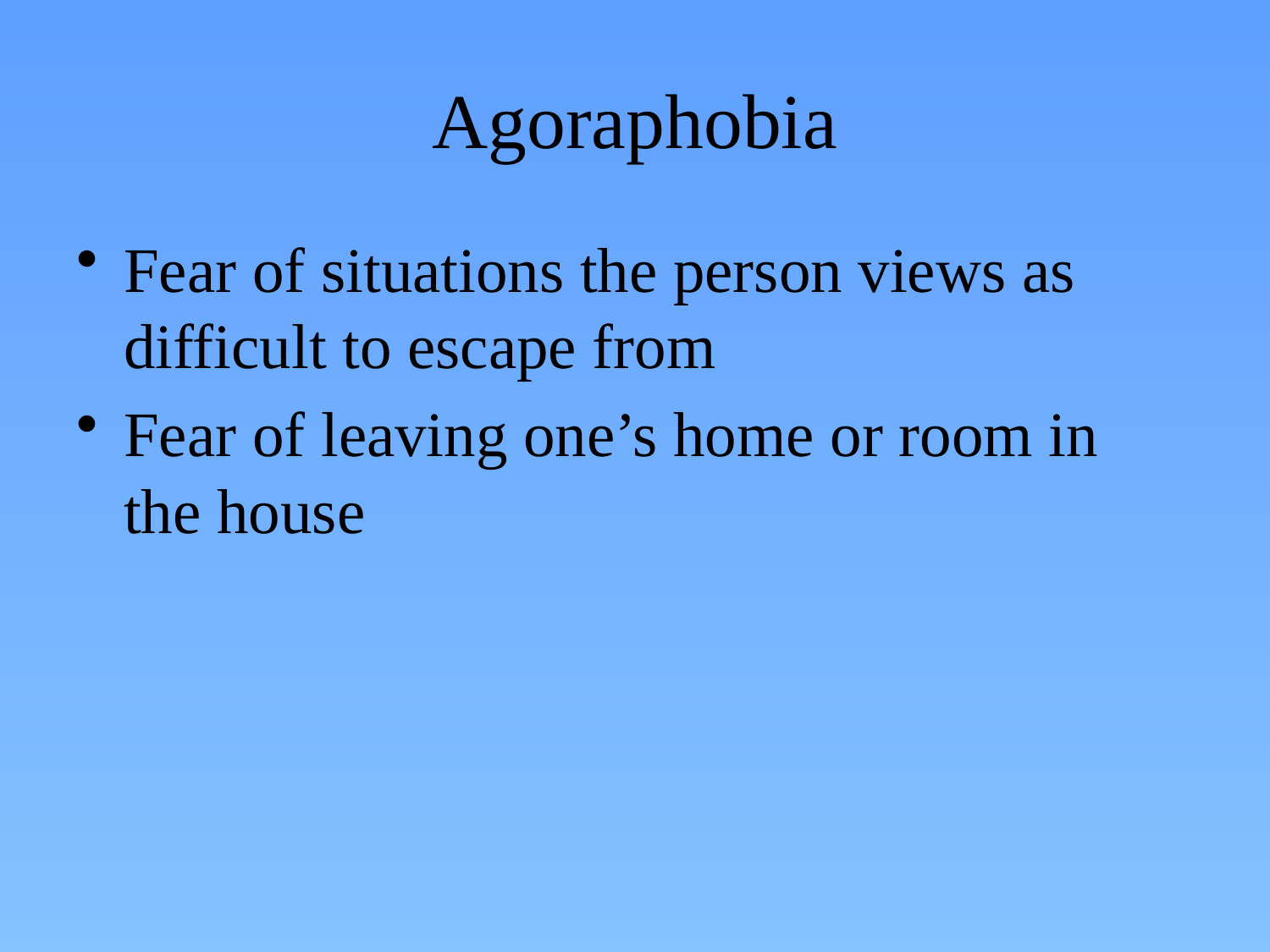

# Agoraphobia
Fear of situations the person views as difficult to escape from
Fear of leaving one’s home or room in the house